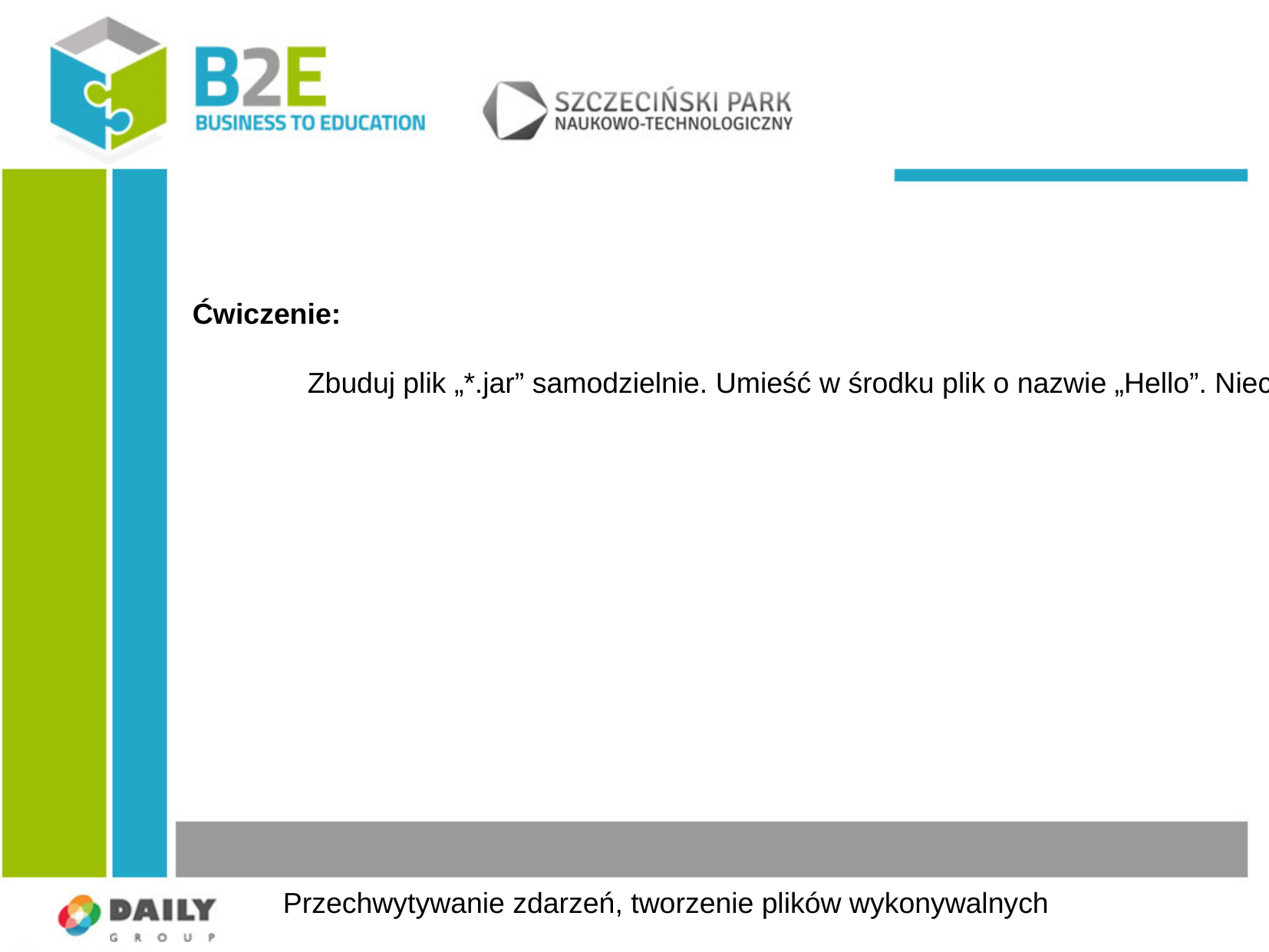

Ćwiczenie:

	Zbuduj plik „*.jar” samodzielnie. Umieść w środku plik o nazwie „Hello”. Niech efektem będzie wyświetlenie w konsoli napisu „Hello world!”.

Przechwytywanie zdarzeń, tworzenie plików wykonywalnych